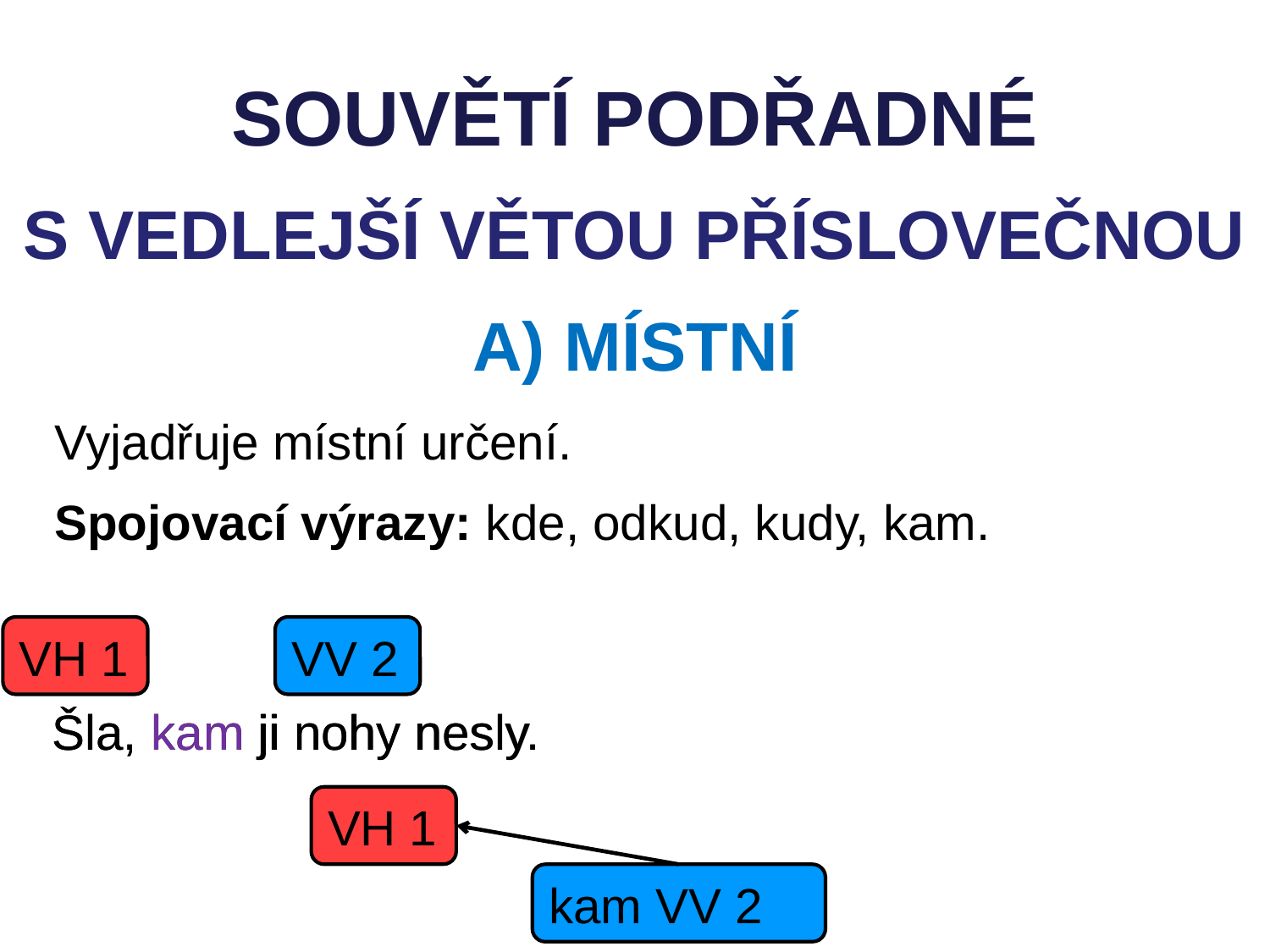

SOUVĚTÍ PODŘADNÉ
S VEDLEJŠÍ VĚTOU PŘÍSLOVEČNOU
A) MÍSTNÍ
Vyjadřuje místní určení.
Spojovací výrazy: kde, odkud, kudy, kam.
VH 1
VV 2
Šla, kam ji nohy nesly.
Šla, kam ji nohy nesly.
VH 1
kam VV 2